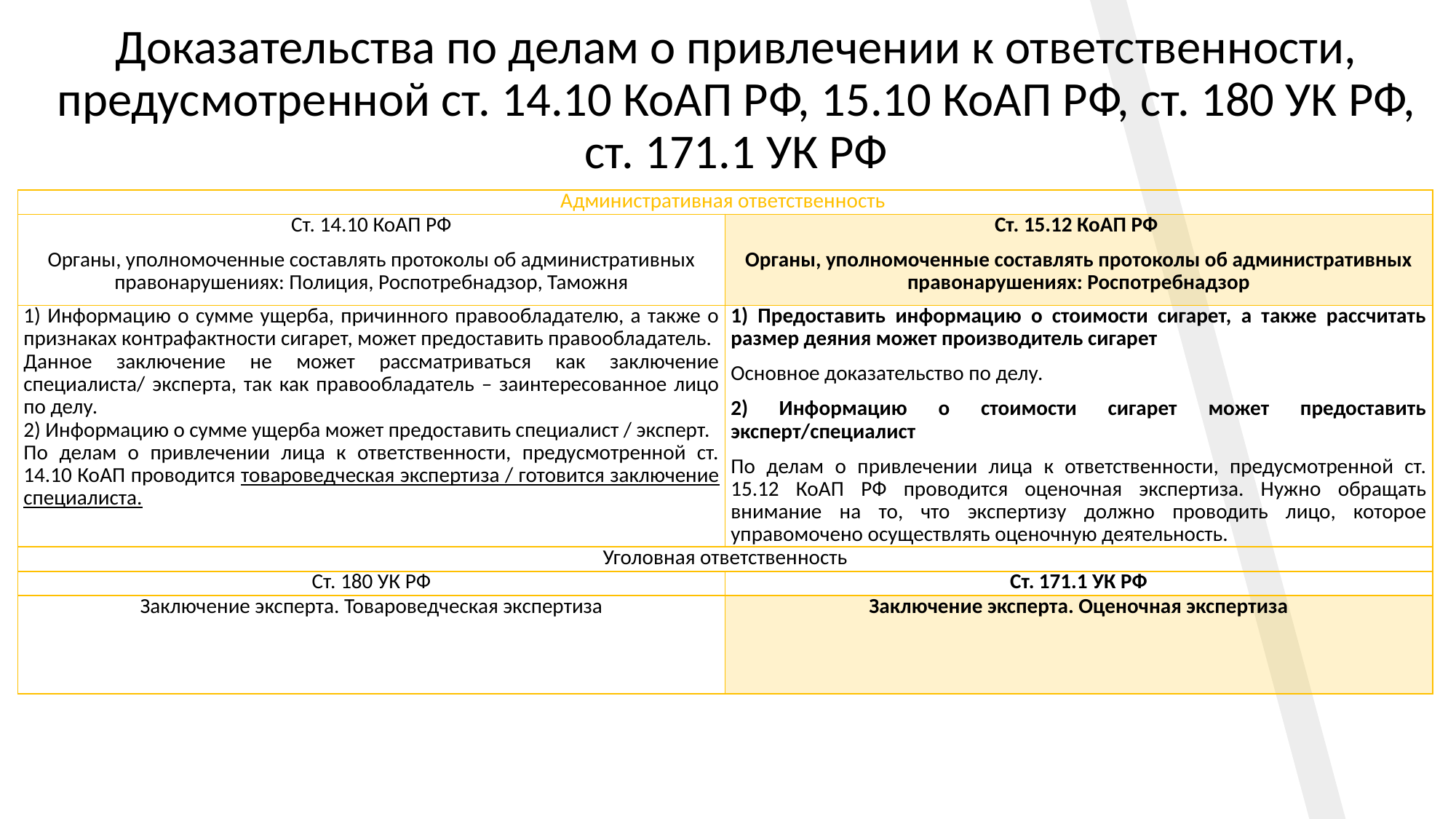

# Доказательства по делам о привлечении к ответственности, предусмотренной ст. 14.10 КоАП РФ, 15.10 КоАП РФ, ст. 180 УК РФ, ст. 171.1 УК РФ
| Административная ответственность |  |
| --- | --- |
| Ст. 14.10 КоАП РФ Органы, уполномоченные составлять протоколы об административных правонарушениях: Полиция, Роспотребнадзор, Таможня | Ст. 15.12 КоАП РФ Органы, уполномоченные составлять протоколы об административных правонарушениях: Роспотребнадзор |
| 1) Информацию о сумме ущерба, причинного правообладателю, а также о признаках контрафактности сигарет, может предоставить правообладатель. Данное заключение не может рассматриваться как заключение специалиста/ эксперта, так как правообладатель – заинтересованное лицо по делу. 2) Информацию о сумме ущерба может предоставить специалист / эксперт. По делам о привлечении лица к ответственности, предусмотренной ст. 14.10 КоАП проводится товароведческая экспертиза / готовится заключение специалиста. | 1) Предоставить информацию о стоимости сигарет, а также рассчитать размер деяния может производитель сигарет Основное доказательство по делу. 2) Информацию о стоимости сигарет может предоставить эксперт/специалист По делам о привлечении лица к ответственности, предусмотренной ст. 15.12 КоАП РФ проводится оценочная экспертиза. Нужно обращать внимание на то, что экспертизу должно проводить лицо, которое управомочено осуществлять оценочную деятельность. |
| Уголовная ответственность |  |
| Ст. 180 УК РФ | Ст. 171.1 УК РФ |
| Заключение эксперта. Товароведческая экспертиза | Заключение эксперта. Оценочная экспертиза |